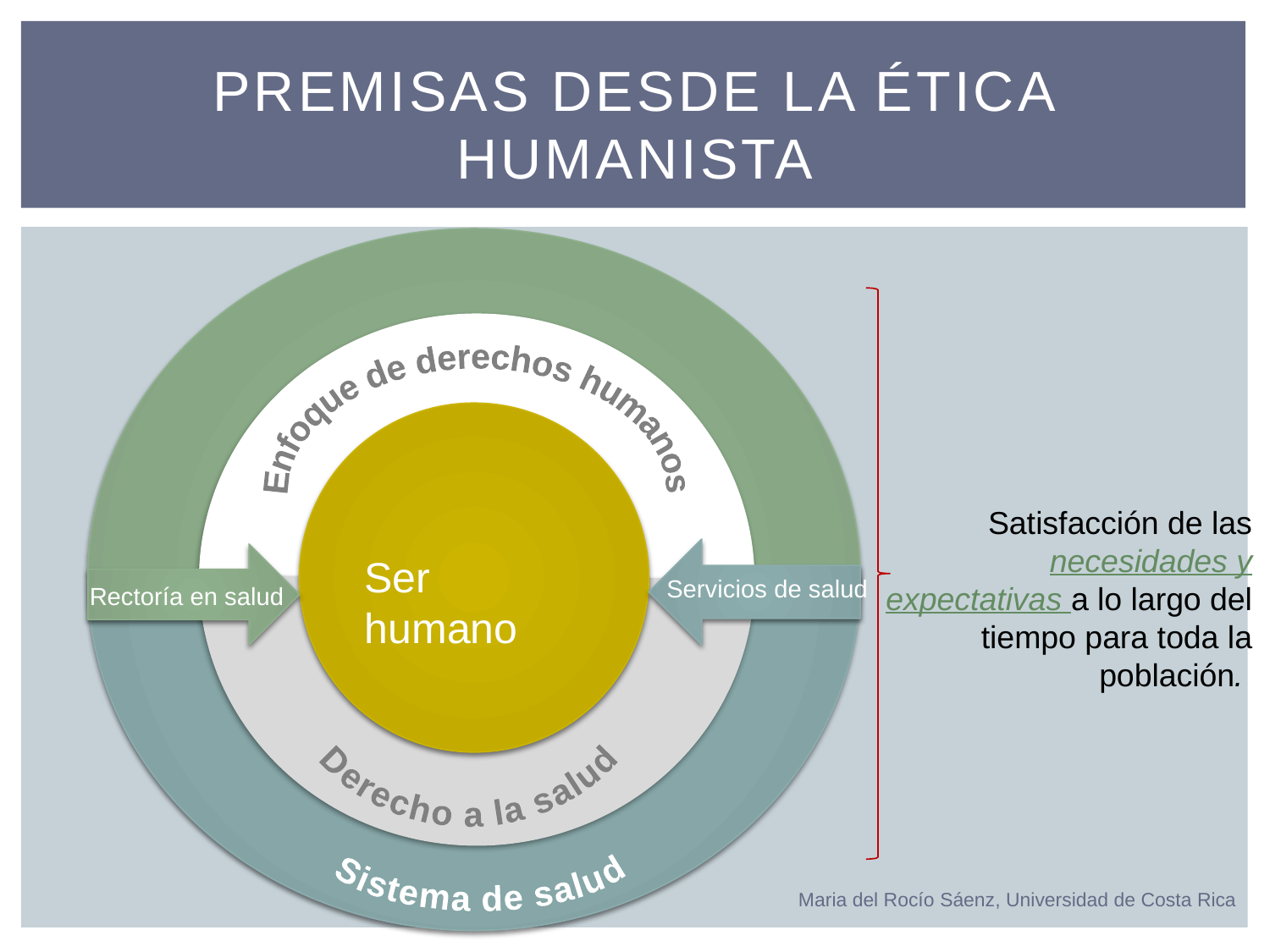

# Premisas desde la ética humanista

Enfoque de derechos humanos

Derecho a la salud

Ser humano
Servicios de salud
Rectoría en salud
Sistema de salud
Satisfacción de las necesidades y expectativas a lo largo del tiempo para toda la población.

Maria del Rocío Sáenz, Universidad de Costa Rica